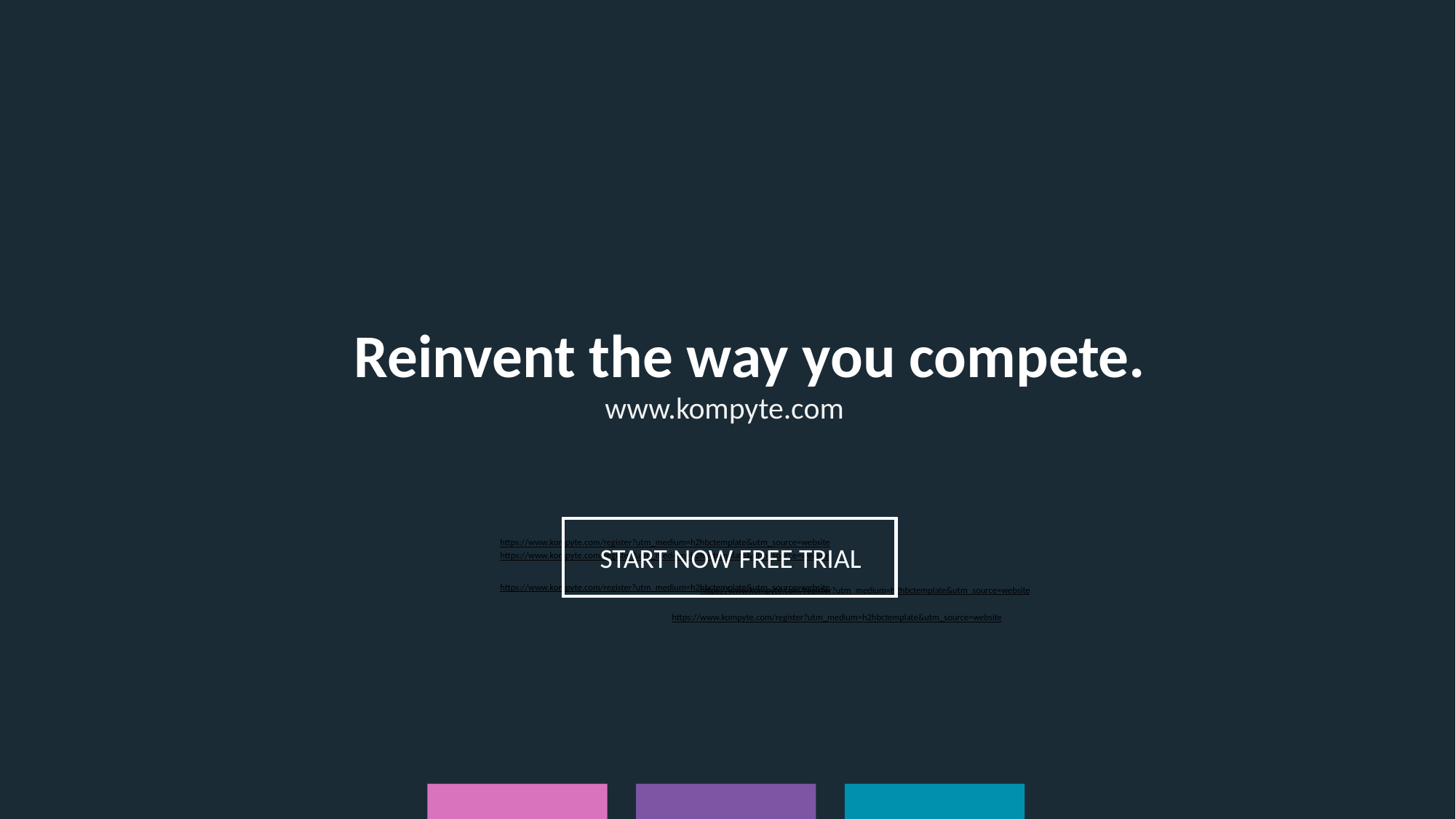

# Reinvent the way you compete.
www.kompyte.com

https://www.kompyte.com/register?utm_medium=h2hbctemplate&utm_source=website

START NOW FREE TRIAL
https://www.kompyte.com/register?utm_medium=h2hbctemplate&utm_source=website

https://www.kompyte.com/register?utm_medium=h2hbctemplate&utm_source=website

https://www.kompyte.com/register?utm_medium=h2hbctemplate&utm_source=website

https://www.kompyte.com/register?utm_medium=h2hbctemplate&utm_source=website